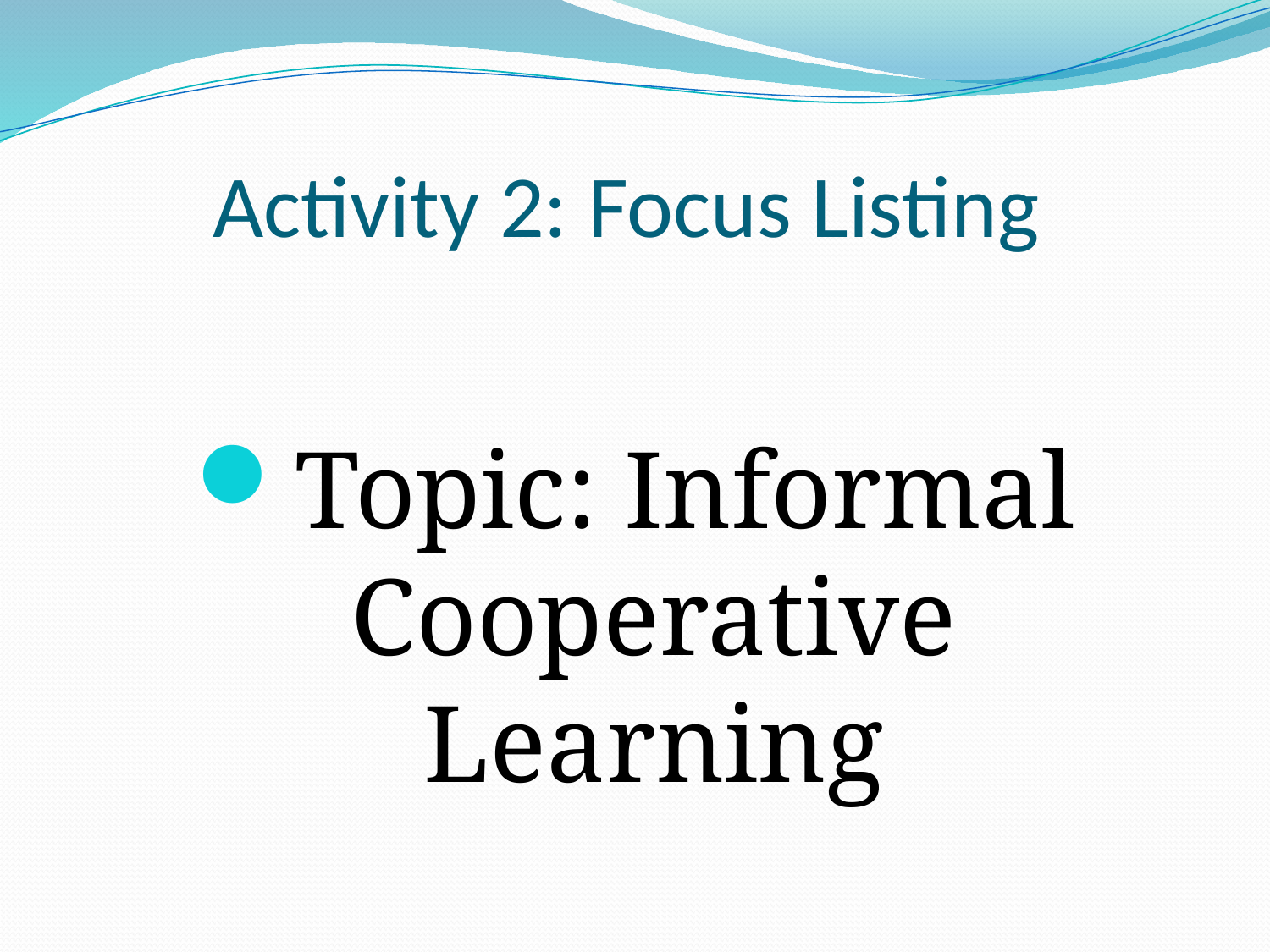

# Activity 2: Focus Listing

Topic: Informal Cooperative Learning